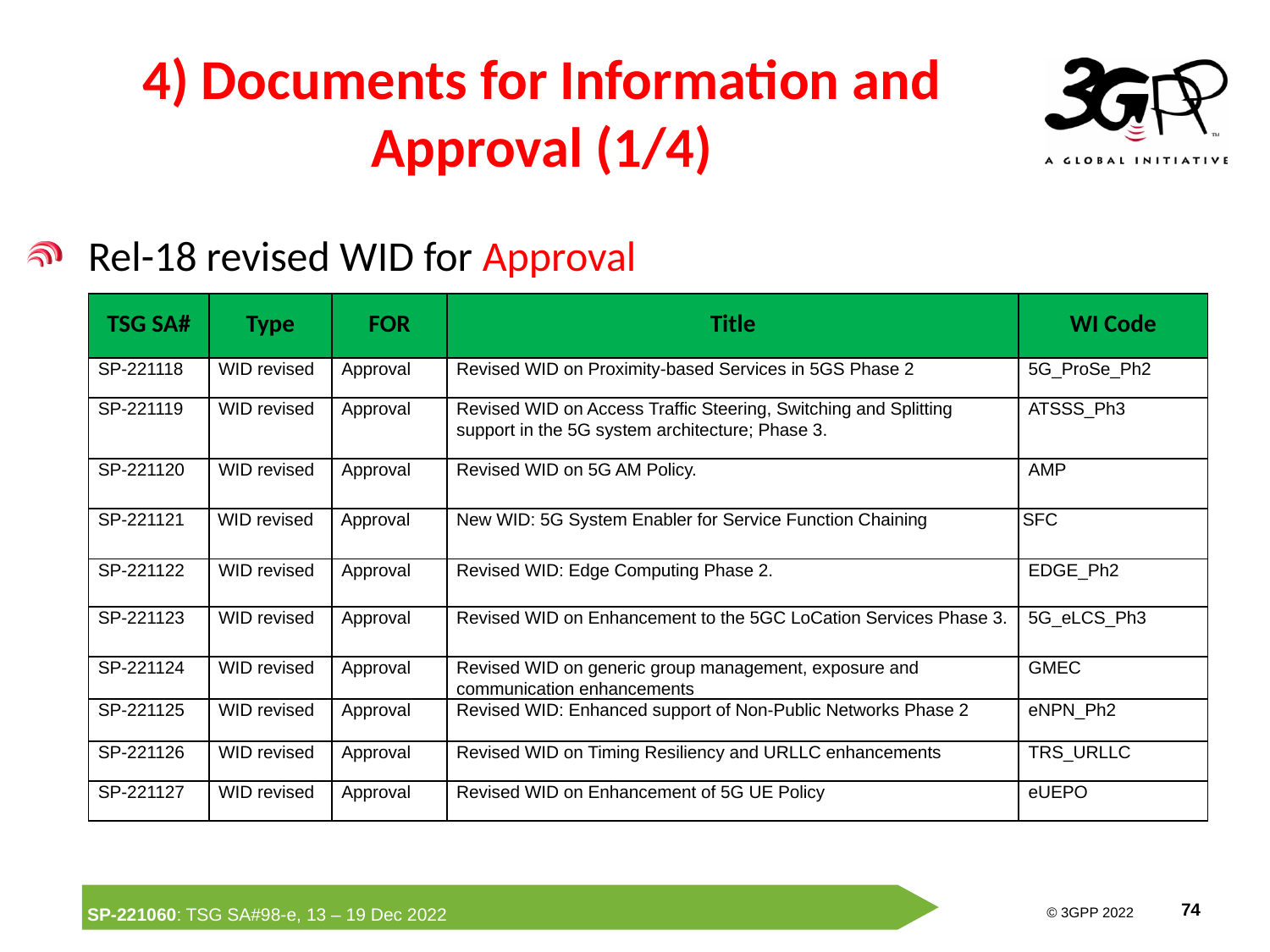

# 4) Documents for Information and Approval (1/4)
Rel-18 revised WID for Approval

| TSG SA# | Type | FOR | Title | WI Code |
| --- | --- | --- | --- | --- |
| SP-221118 | WID revised | Approval | Revised WID on Proximity-based Services in 5GS Phase 2 | 5G\_ProSe\_Ph2 |
| SP-221119 | WID revised | Approval | Revised WID on Access Traffic Steering, Switching and Splitting support in the 5G system architecture; Phase 3. | ATSSS\_Ph3 |
| SP-221120 | WID revised | Approval | Revised WID on 5G AM Policy. | AMP |
| SP-221121 | WID revised | Approval | New WID: 5G System Enabler for Service Function Chaining | SFC |
| SP-221122 | WID revised | Approval | Revised WID: Edge Computing Phase 2. | EDGE\_Ph2 |
| SP-221123 | WID revised | Approval | Revised WID on Enhancement to the 5GC LoCation Services Phase 3. | 5G\_eLCS\_Ph3 |
| SP-221124 | WID revised | Approval | Revised WID on generic group management, exposure and communication enhancements | GMEC |
| SP-221125 | WID revised | Approval | Revised WID: Enhanced support of Non-Public Networks Phase 2 | eNPN\_Ph2 |
| SP-221126 | WID revised | Approval | Revised WID on Timing Resiliency and URLLC enhancements | TRS\_URLLC |
| SP-221127 | WID revised | Approval | Revised WID on Enhancement of 5G UE Policy | eUEPO |